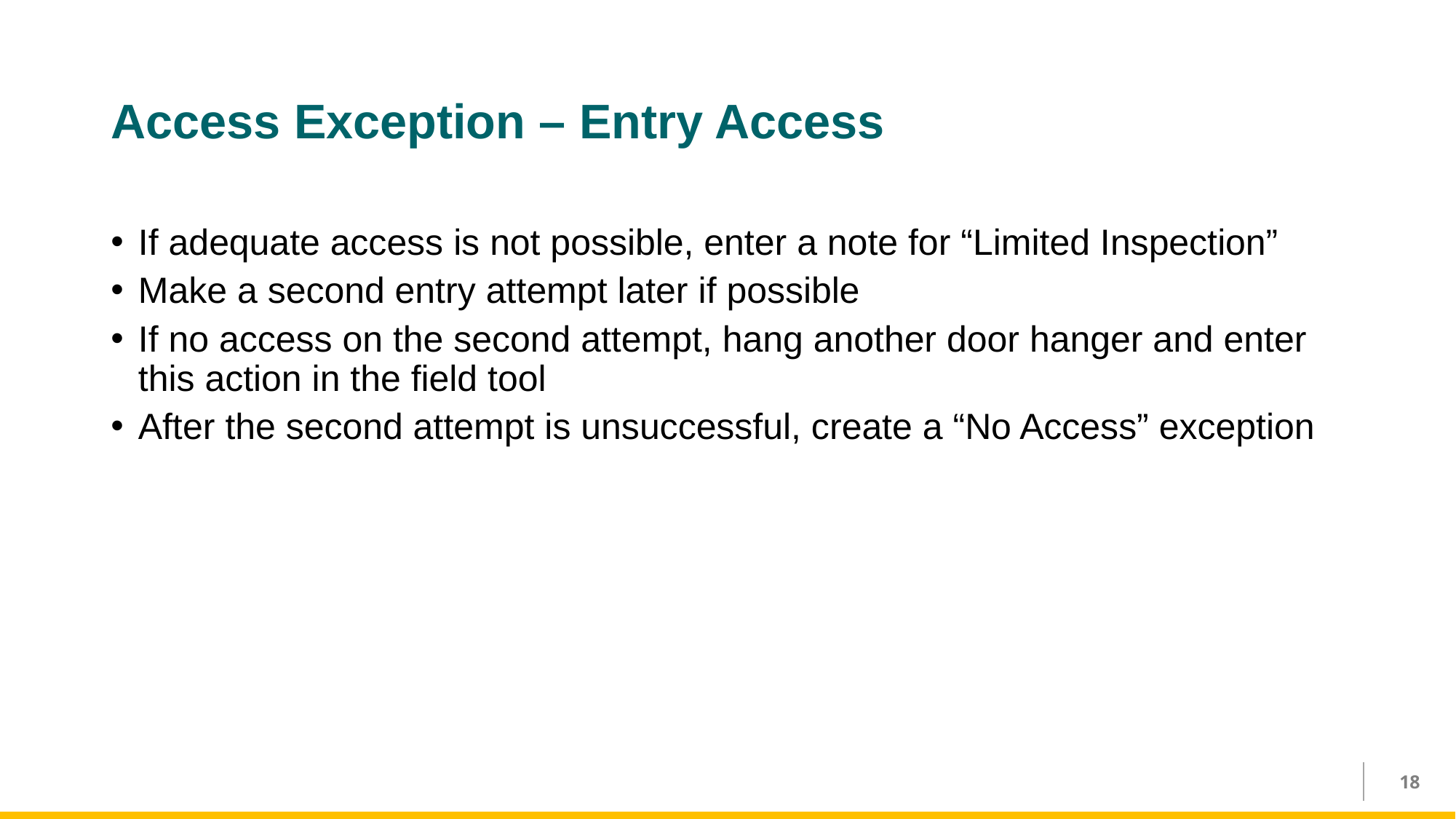

# Access Exception – Entry Access
If adequate access is not possible, enter a note for “Limited Inspection”
Make a second entry attempt later if possible
If no access on the second attempt, hang another door hanger and enter this action in the field tool
After the second attempt is unsuccessful, create a “No Access” exception